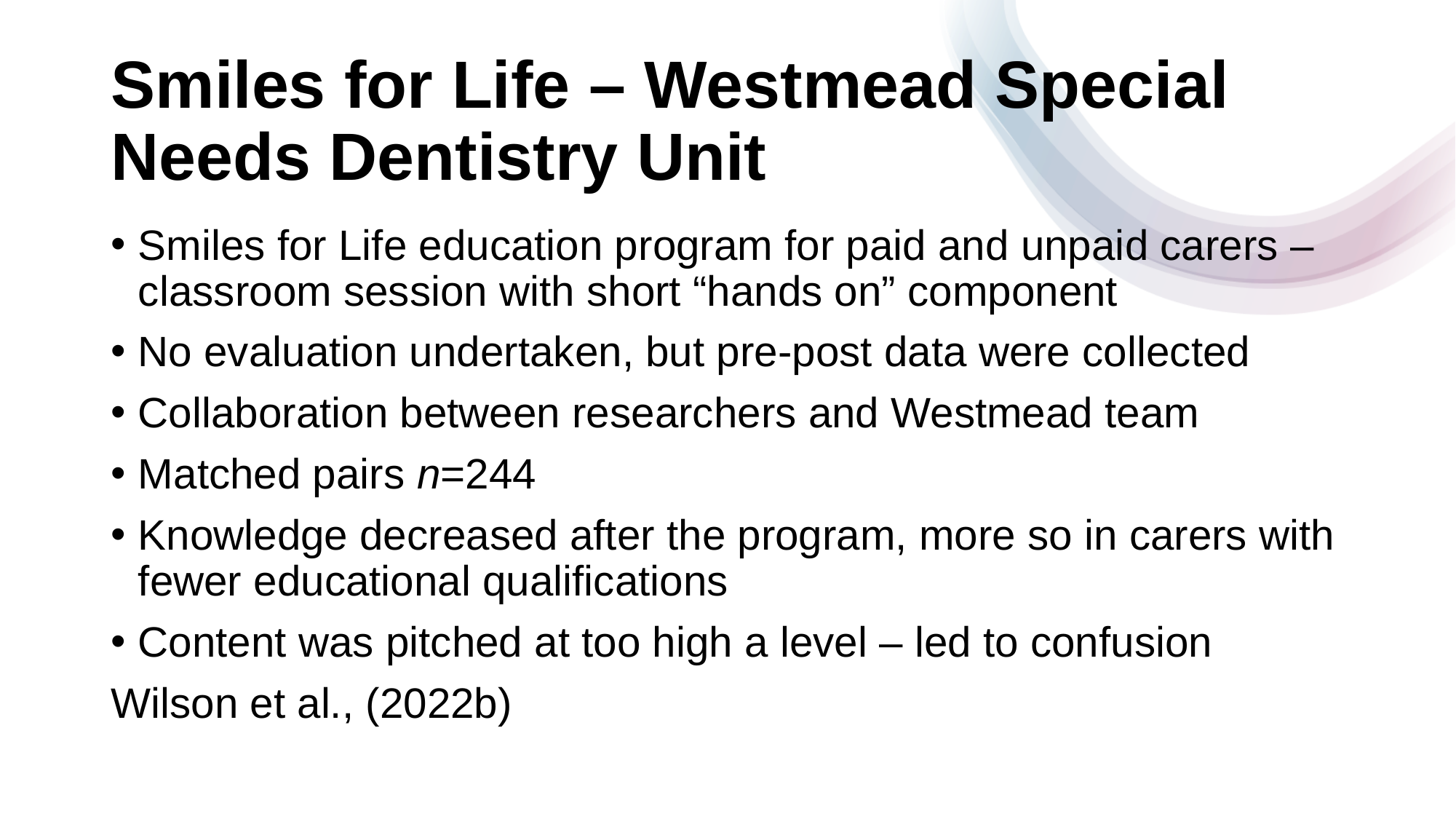

# Smiles for Life – Westmead Special Needs Dentistry Unit
Smiles for Life education program for paid and unpaid carers – classroom session with short “hands on” component
No evaluation undertaken, but pre-post data were collected
Collaboration between researchers and Westmead team
Matched pairs n=244
Knowledge decreased after the program, more so in carers with fewer educational qualifications
Content was pitched at too high a level – led to confusion
Wilson et al., (2022b)